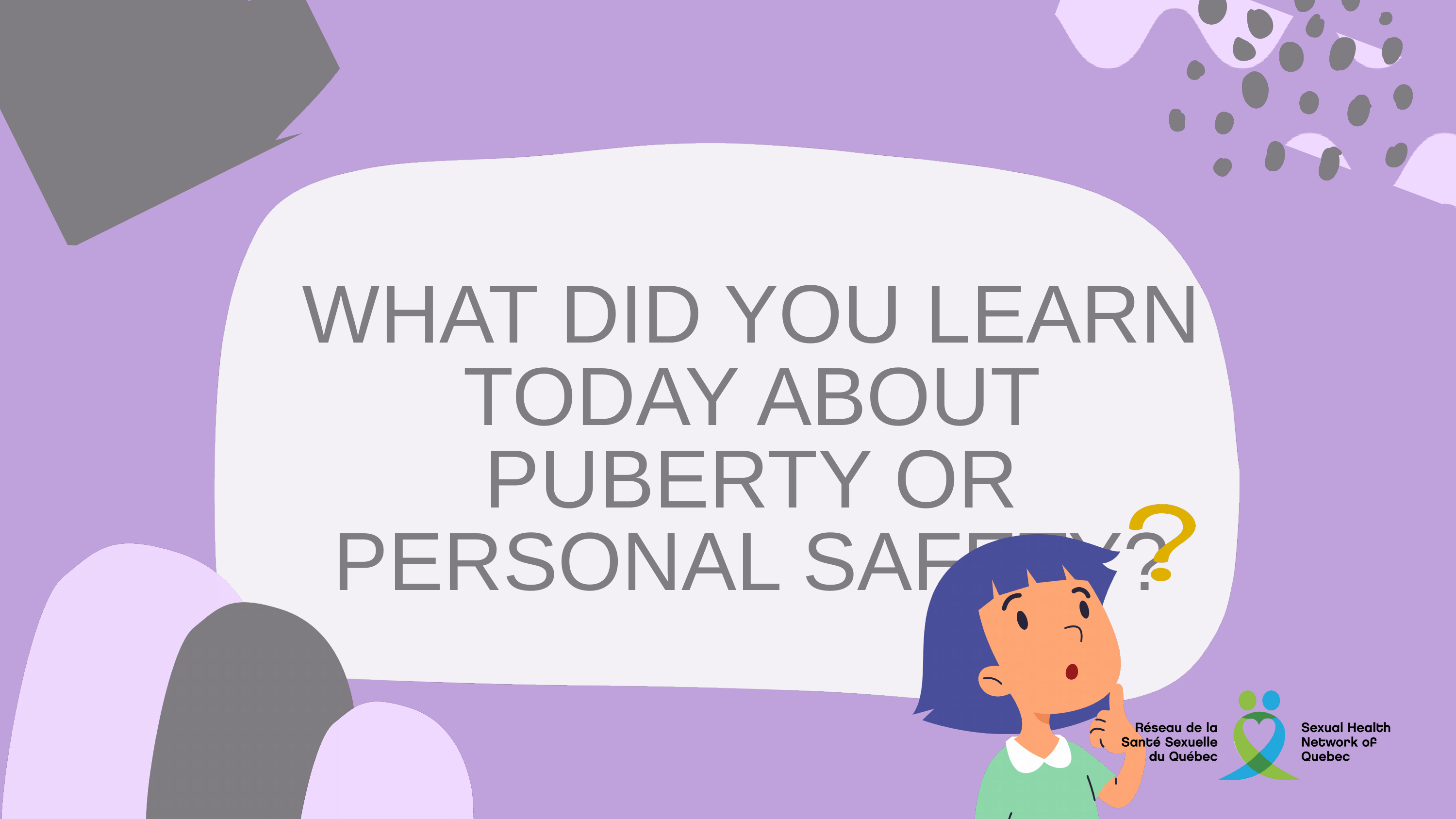

WHAT DID YOU LEARN TODAY ABOUT PUBERTY OR PERSONAL SAFETY?